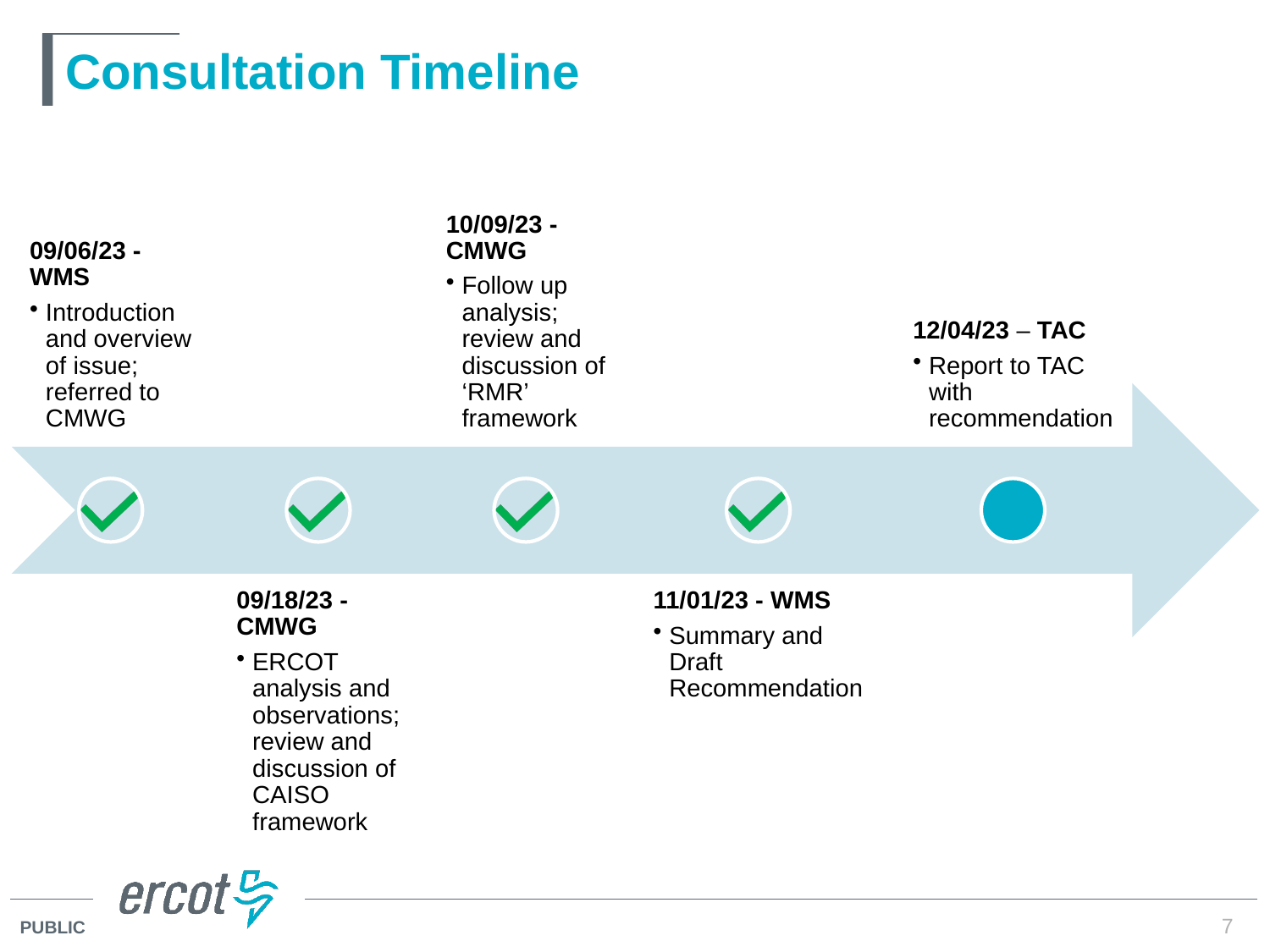

# Consultation Timeline
09/06/23 - WMS
Introduction and overview of issue; referred to CMWG
09/18/23 - CMWG
ERCOT analysis and observations; review and discussion of CAISO framework
10/09/23 - CMWG
Follow up analysis; review and discussion of ‘RMR’ framework
11/01/23 - WMS
Summary and Draft Recommendation
12/04/23 – TAC
Report to TAC with recommendation
7